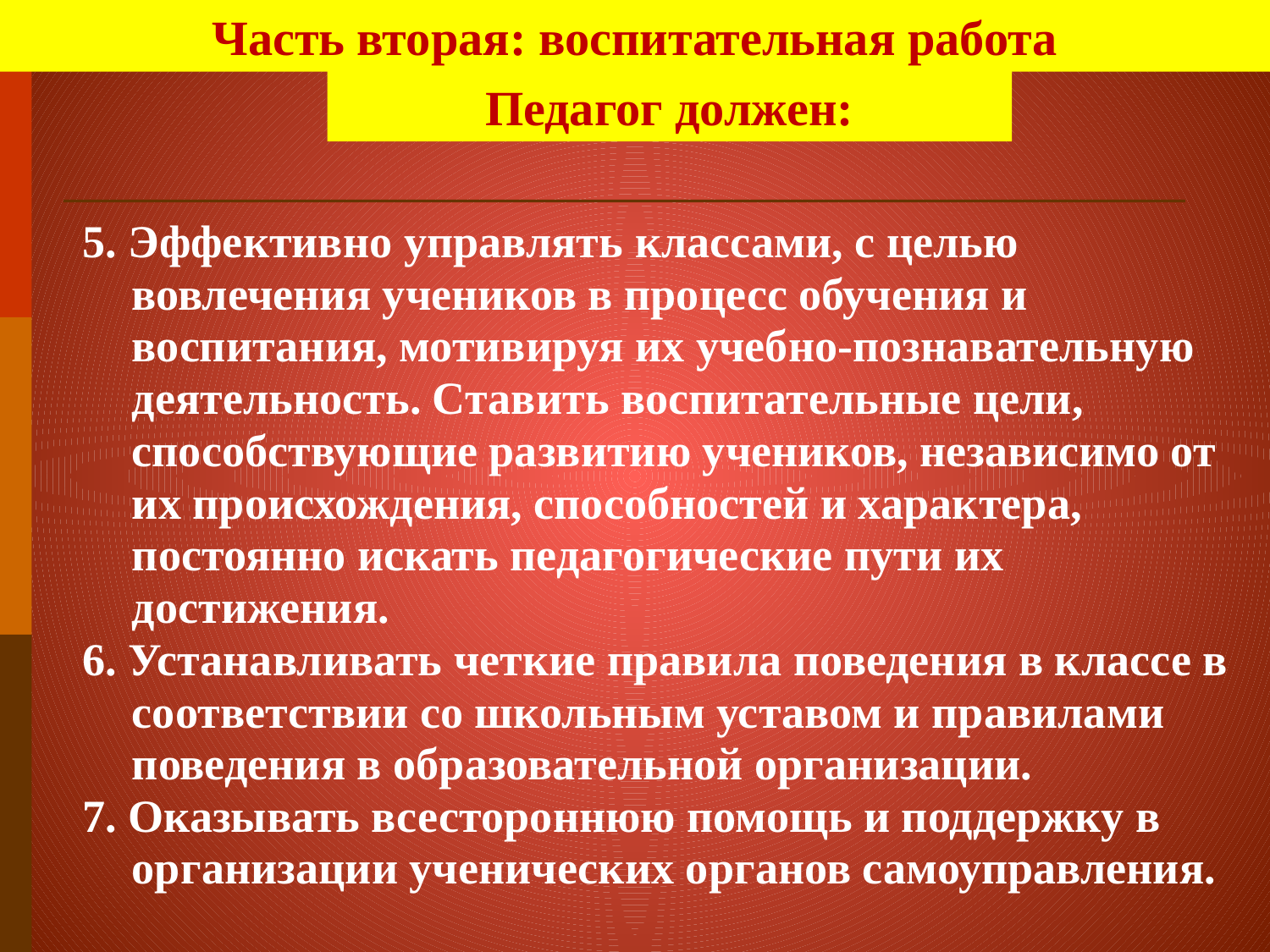

Часть вторая: воспитательная работа
Педагог должен:
5. Эффективно управлять классами, с целью вовлечения учеников в процесс обучения и воспитания, мотивируя их учебно-познавательную деятельность. Ставить воспитательные цели, способствующие развитию учеников, независимо от их происхождения, способностей и характера, постоянно искать педагогические пути их достижения.
6. Устанавливать четкие правила поведения в классе в соответствии со школьным уставом и правилами поведения в образовательной организации.
7. Оказывать всестороннюю помощь и поддержку в организации ученических органов самоуправления.